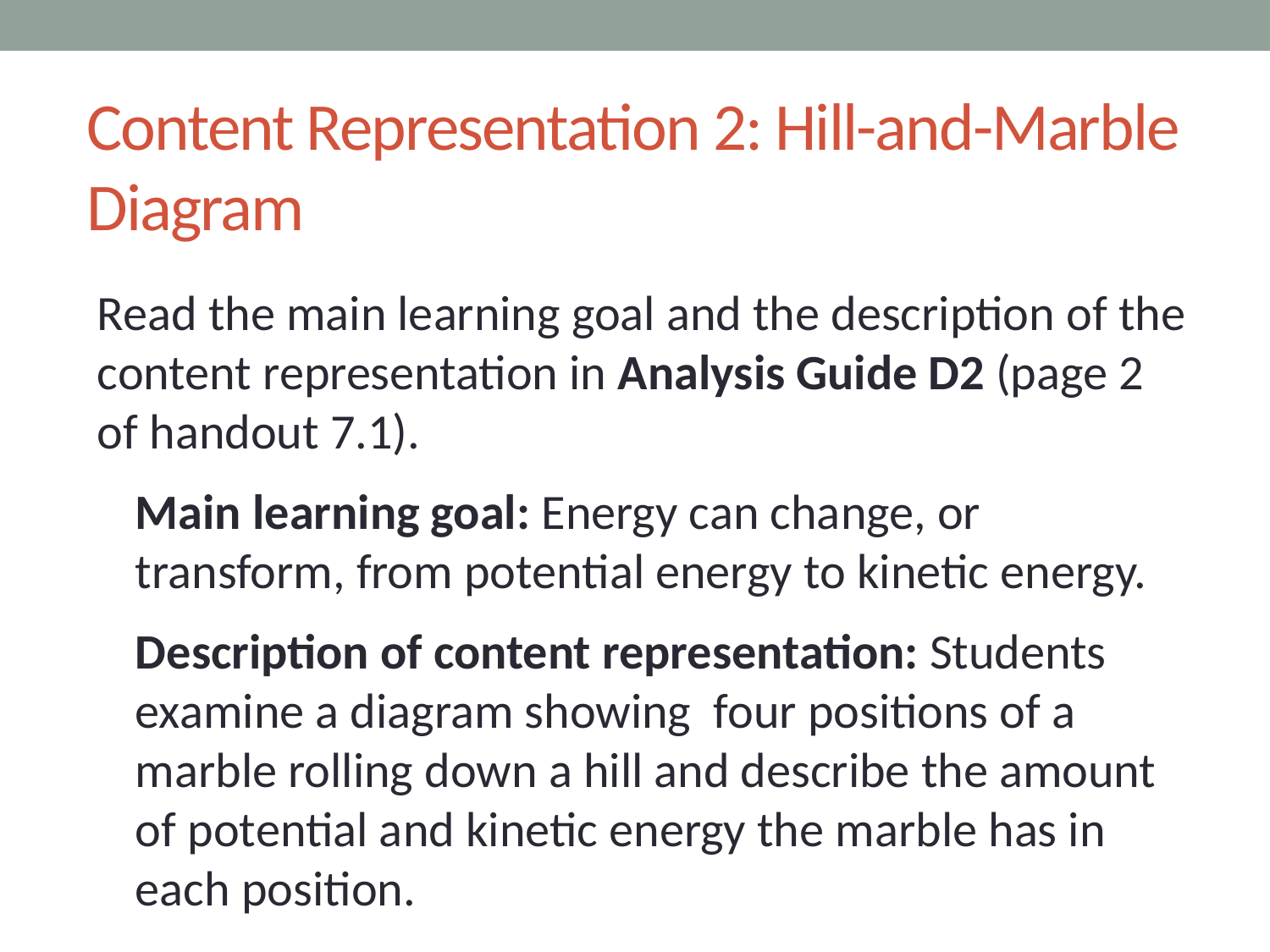

# Content Representation 2: Hill-and-Marble Diagram
Read the main learning goal and the description of the content representation in Analysis Guide D2 (page 2 of handout 7.1).
Main learning goal: Energy can change, or transform, from potential energy to kinetic energy.
Description of content representation: Students examine a diagram showing  four positions of a marble rolling down a hill and describe the amount of potential and kinetic energy the marble has in each position.